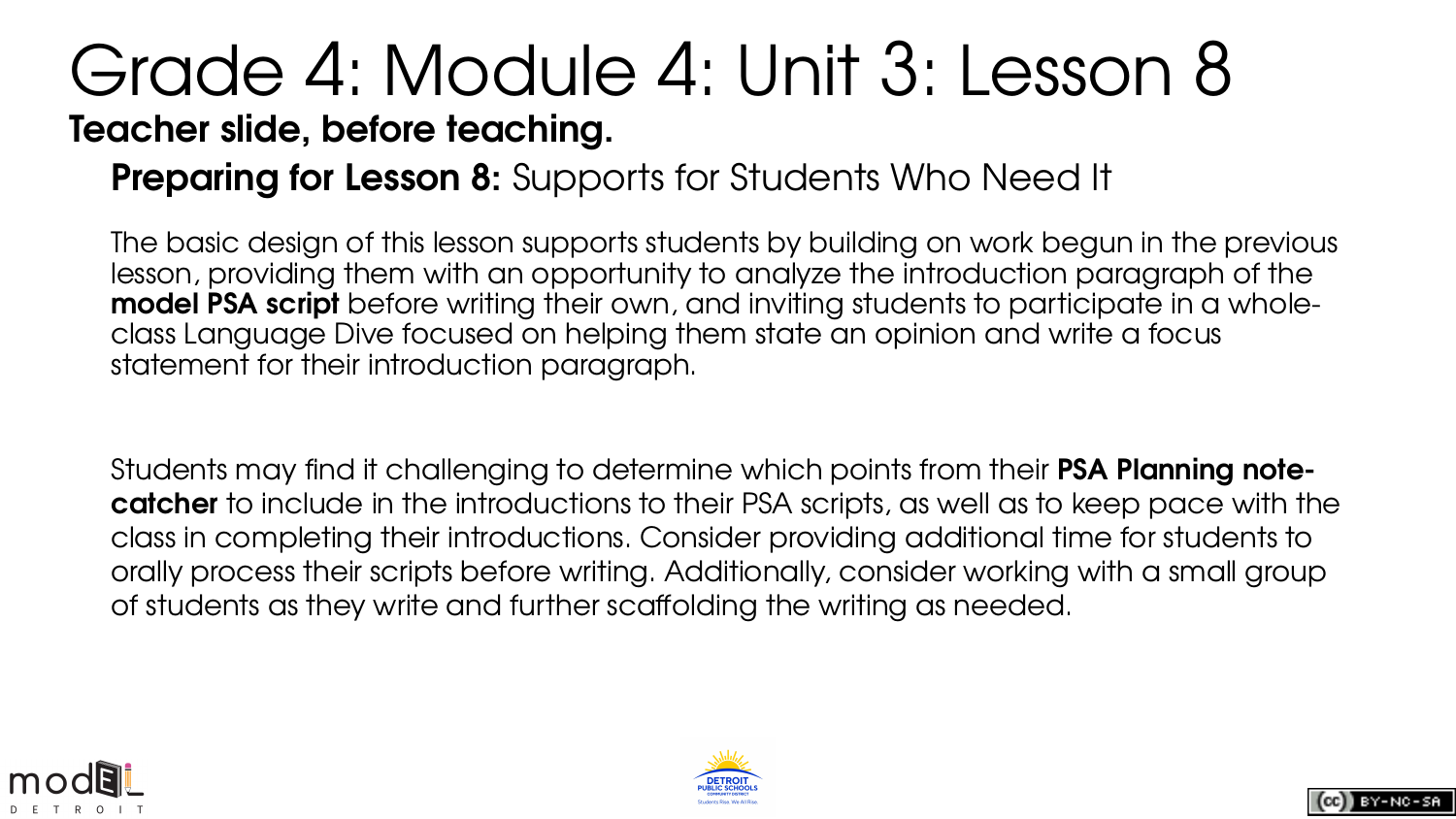

# Grade 4: Module 4: Unit 3: Lesson 8
Teacher slide, before teaching.

Preparing for Lesson 8: Supports for Students Who Need It

The basic design of this lesson supports students by building on work begun in the previous lesson, providing them with an opportunity to analyze the introduction paragraph of the model PSA script before writing their own, and inviting students to participate in a whole-class Language Dive focused on helping them state an opinion and write a focus statement for their introduction paragraph.
Students may find it challenging to determine which points from their PSA Planning note-catcher to include in the introductions to their PSA scripts, as well as to keep pace with the class in completing their introductions. Consider providing additional time for students to orally process their scripts before writing. Additionally, consider working with a small group of students as they write and further scaffolding the writing as needed.

.